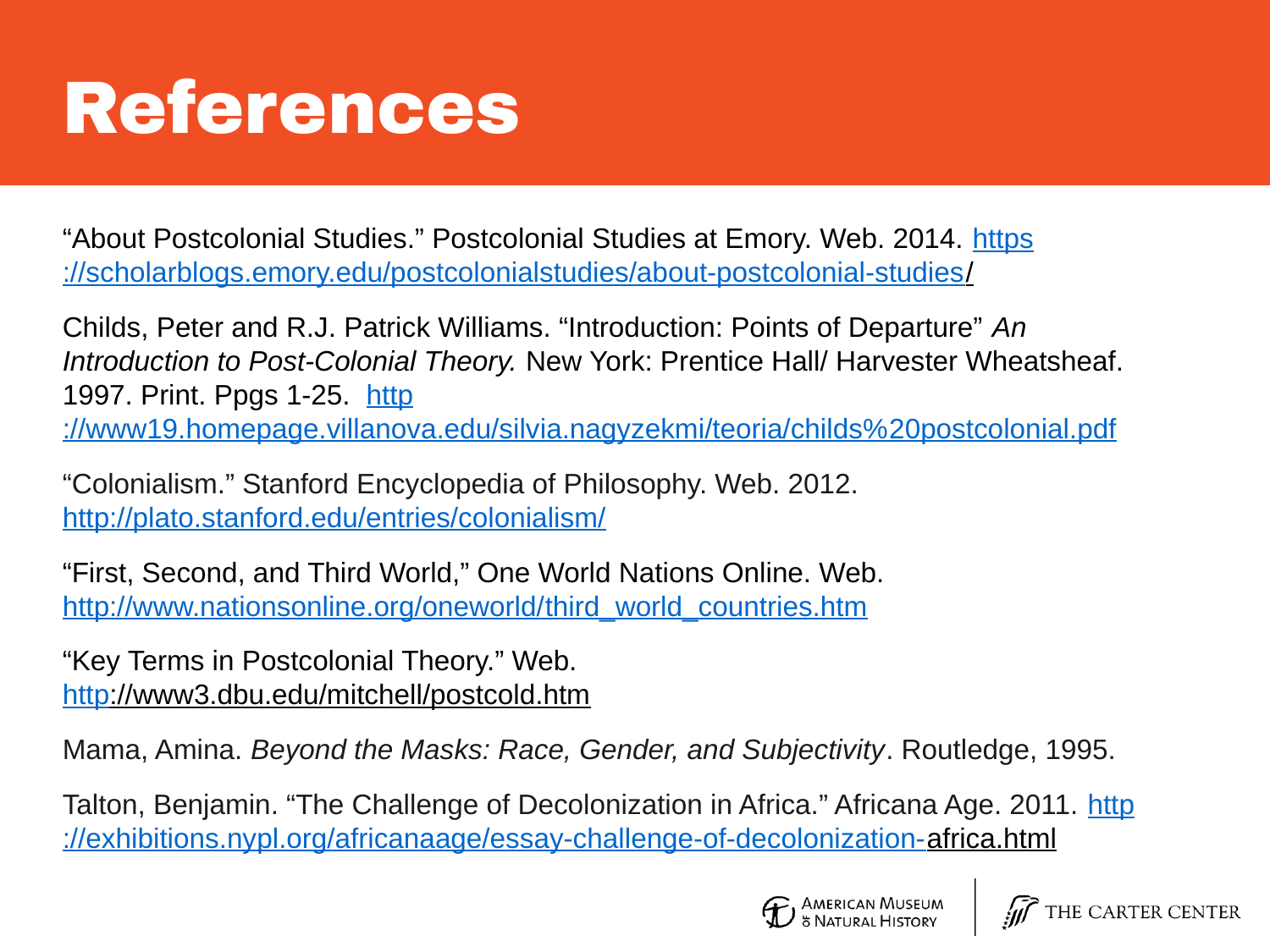

# References
“About Postcolonial Studies.” Postcolonial Studies at Emory. Web. 2014. https://scholarblogs.emory.edu/postcolonialstudies/about-postcolonial-studies/
Childs, Peter and R.J. Patrick Williams. “Introduction: Points of Departure” An Introduction to Post-Colonial Theory. New York: Prentice Hall/ Harvester Wheatsheaf. 1997. Print. Ppgs 1-25.  http://www19.homepage.villanova.edu/silvia.nagyzekmi/teoria/childs%20postcolonial.pdf
“Colonialism.” Stanford Encyclopedia of Philosophy. Web. 2012.
http://plato.stanford.edu/entries/colonialism/
“First, Second, and Third World,” One World Nations Online. Web. http://www.nationsonline.org/oneworld/third_world_countries.htm
“Key Terms in Postcolonial Theory.” Web.
http://www3.dbu.edu/mitchell/postcold.htm
Mama, Amina. Beyond the Masks: Race, Gender, and Subjectivity. Routledge, 1995.
Talton, Benjamin. “The Challenge of Decolonization in Africa.” Africana Age. 2011. http://exhibitions.nypl.org/africanaage/essay-challenge-of-decolonization-africa.html